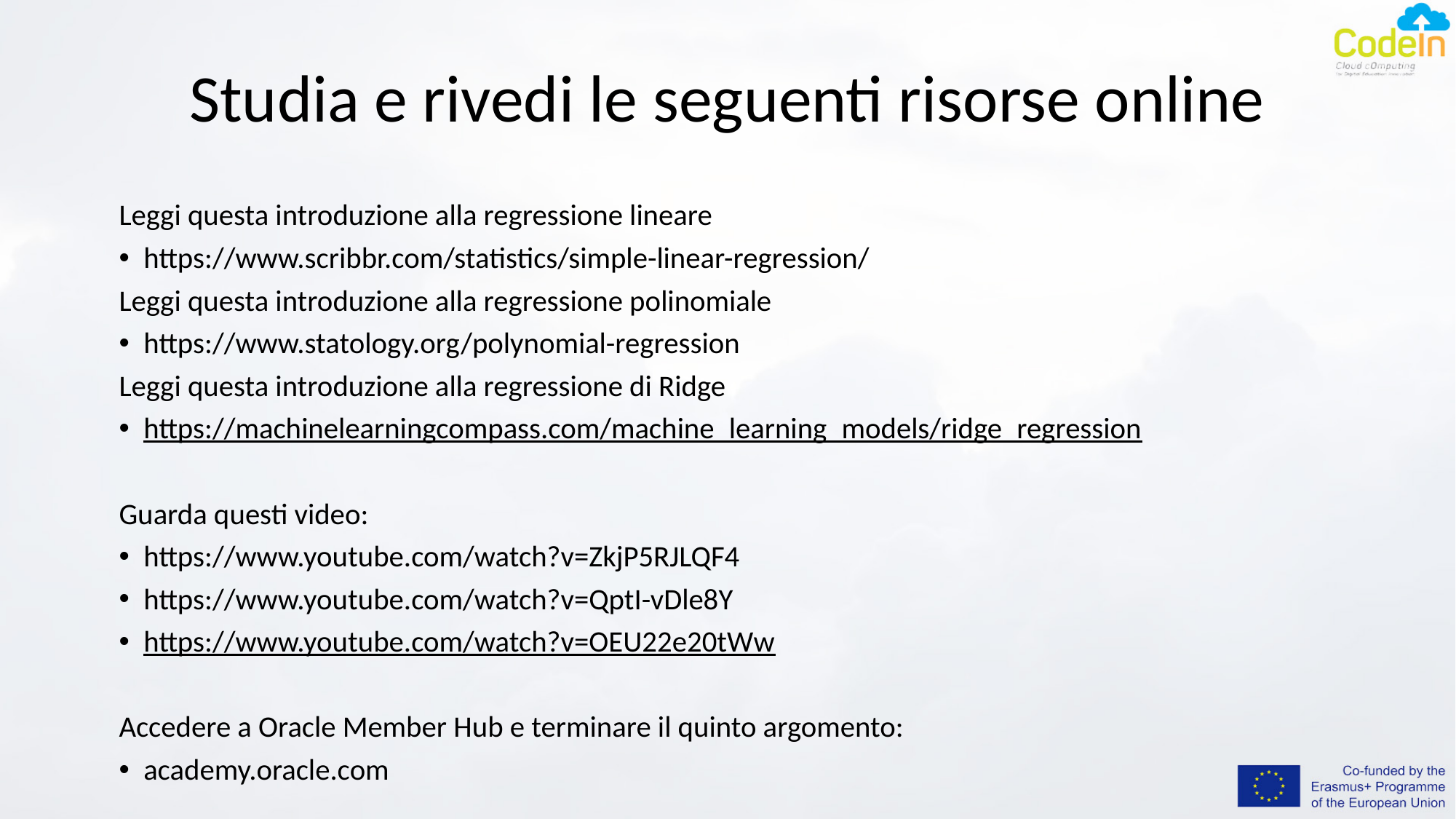

# Studia e rivedi le seguenti risorse online
Leggi questa introduzione alla regressione lineare
https://www.scribbr.com/statistics/simple-linear-regression/
Leggi questa introduzione alla regressione polinomiale
https://www.statology.org/polynomial-regression
Leggi questa introduzione alla regressione di Ridge
https://machinelearningcompass.com/machine_learning_models/ridge_regression

Guarda questi video:
https://www.youtube.com/watch?v=ZkjP5RJLQF4
https://www.youtube.com/watch?v=QptI-vDle8Y
https://www.youtube.com/watch?v=OEU22e20tWw

Accedere a Oracle Member Hub e terminare il quinto argomento:
academy.oracle.com